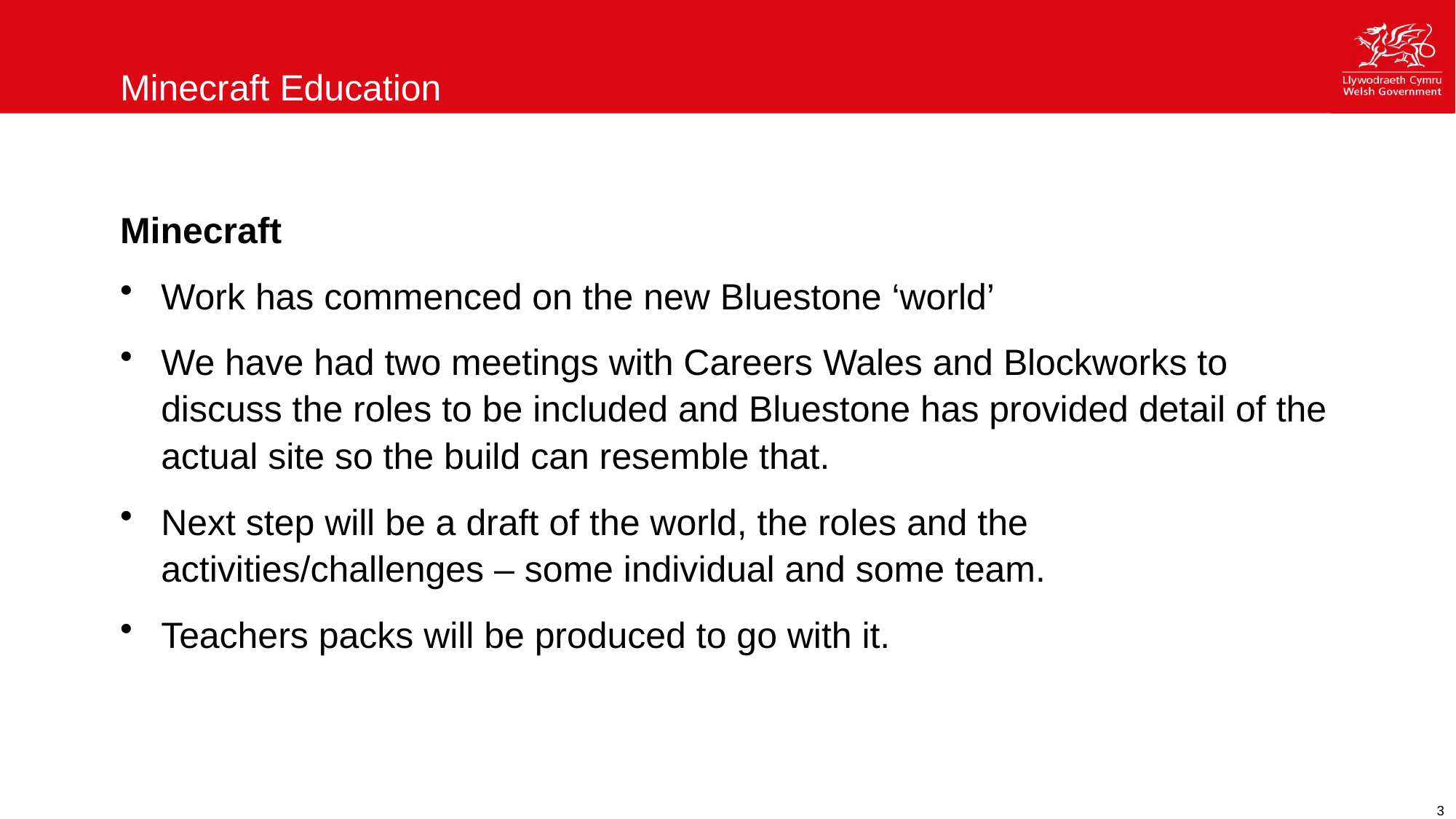

# Minecraft Education

Minecraft
Work has commenced on the new Bluestone ‘world’
We have had two meetings with Careers Wales and Blockworks to discuss the roles to be included and Bluestone has provided detail of the actual site so the build can resemble that.
Next step will be a draft of the world, the roles and the activities/challenges – some individual and some team.
Teachers packs will be produced to go with it.

3